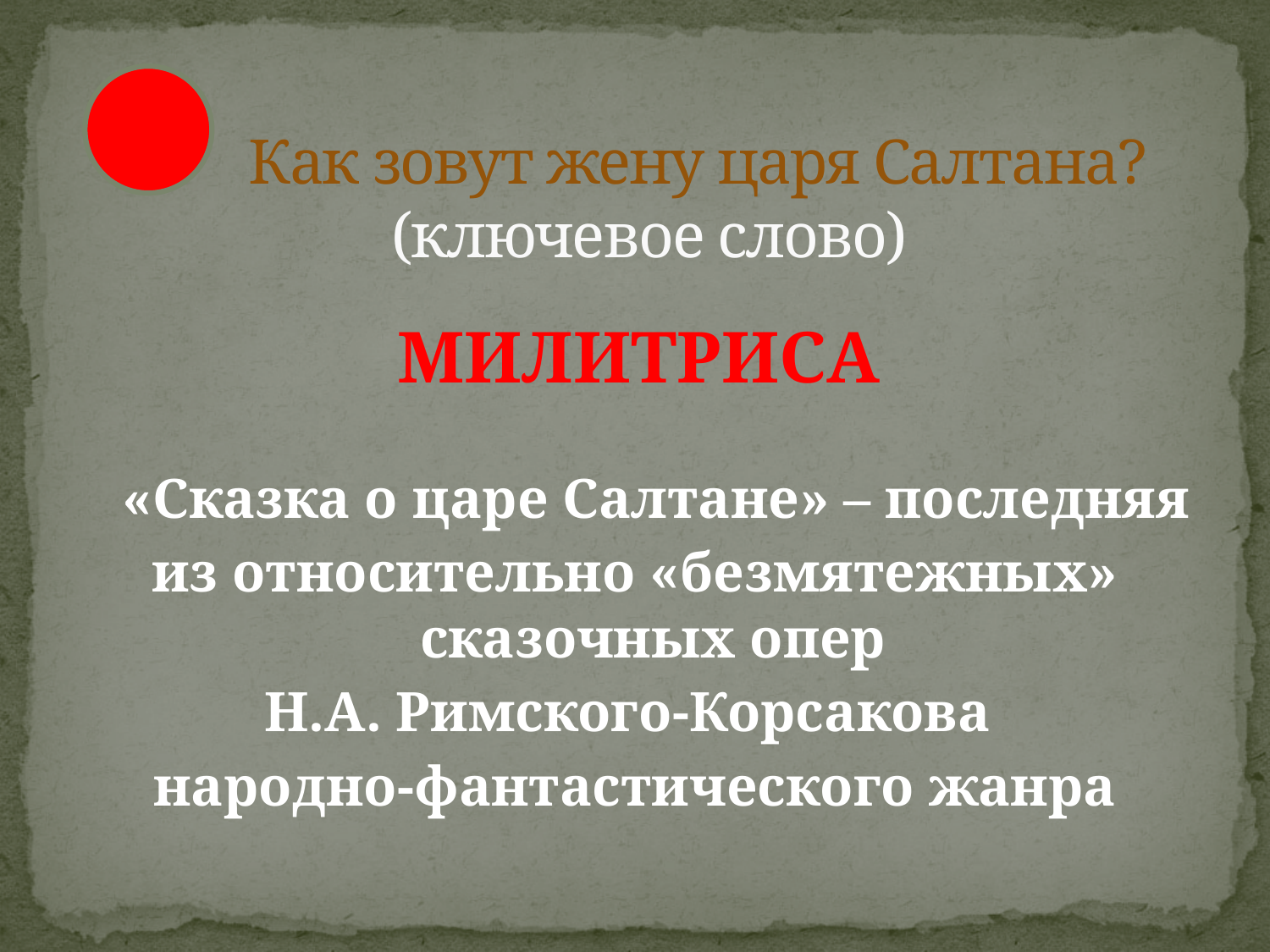

# Как зовут жену царя Салтана? (ключевое слово)
МИЛИТРИСА

   «Сказка о царе Салтане» – последняя
из относительно «безмятежных» сказочных опер
Н.А. Римского-Корсакова
народно-фантастического жанра